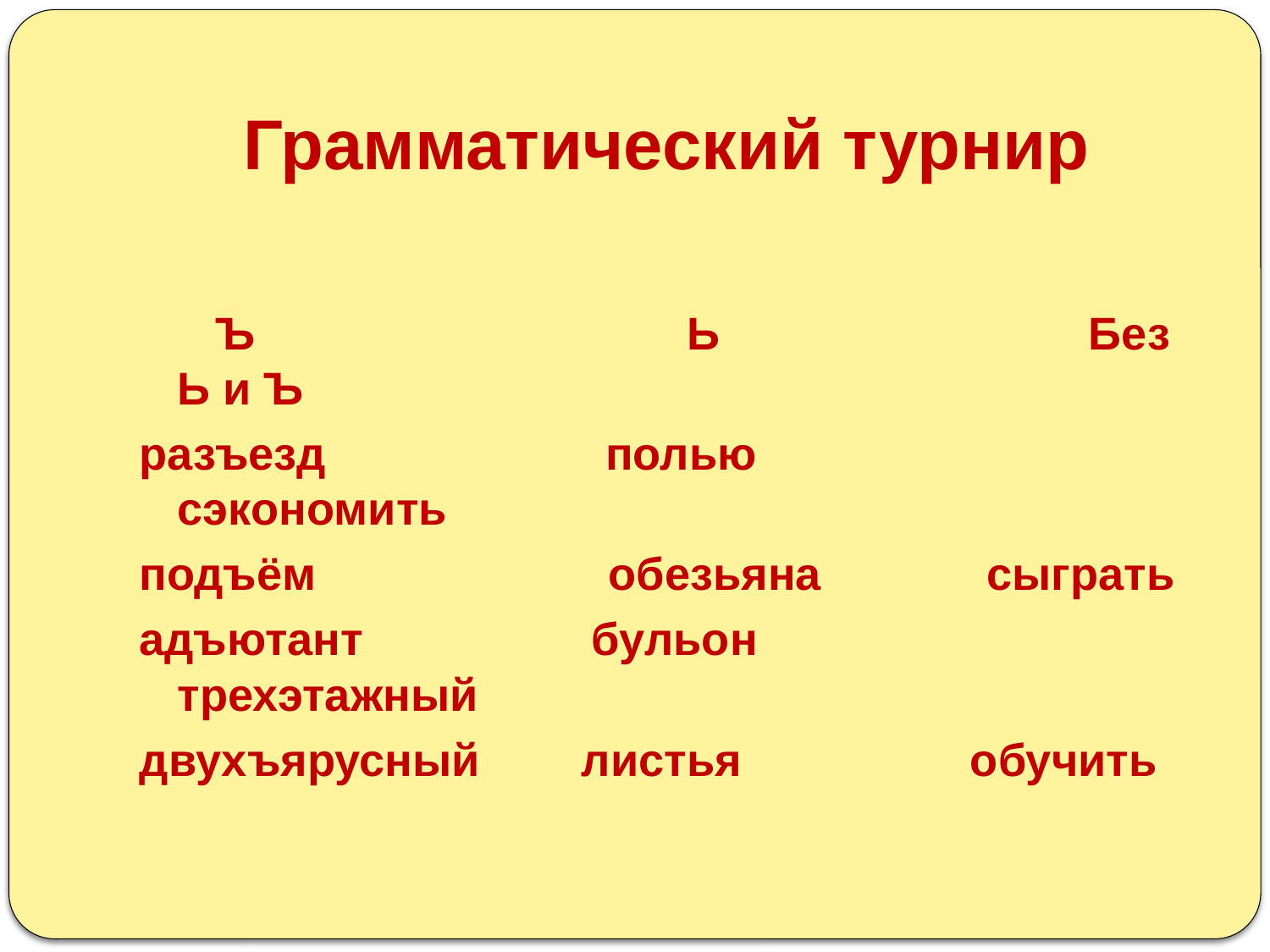

# Грамматический турнир
      Ъ                                  Ь                             Без Ь и Ъ
разъезд                      полью                   сэкономить
подъём                       обезьяна             сыграть
адъютант                  бульон                  трехэтажный
двухъярусный        листья                  обучить